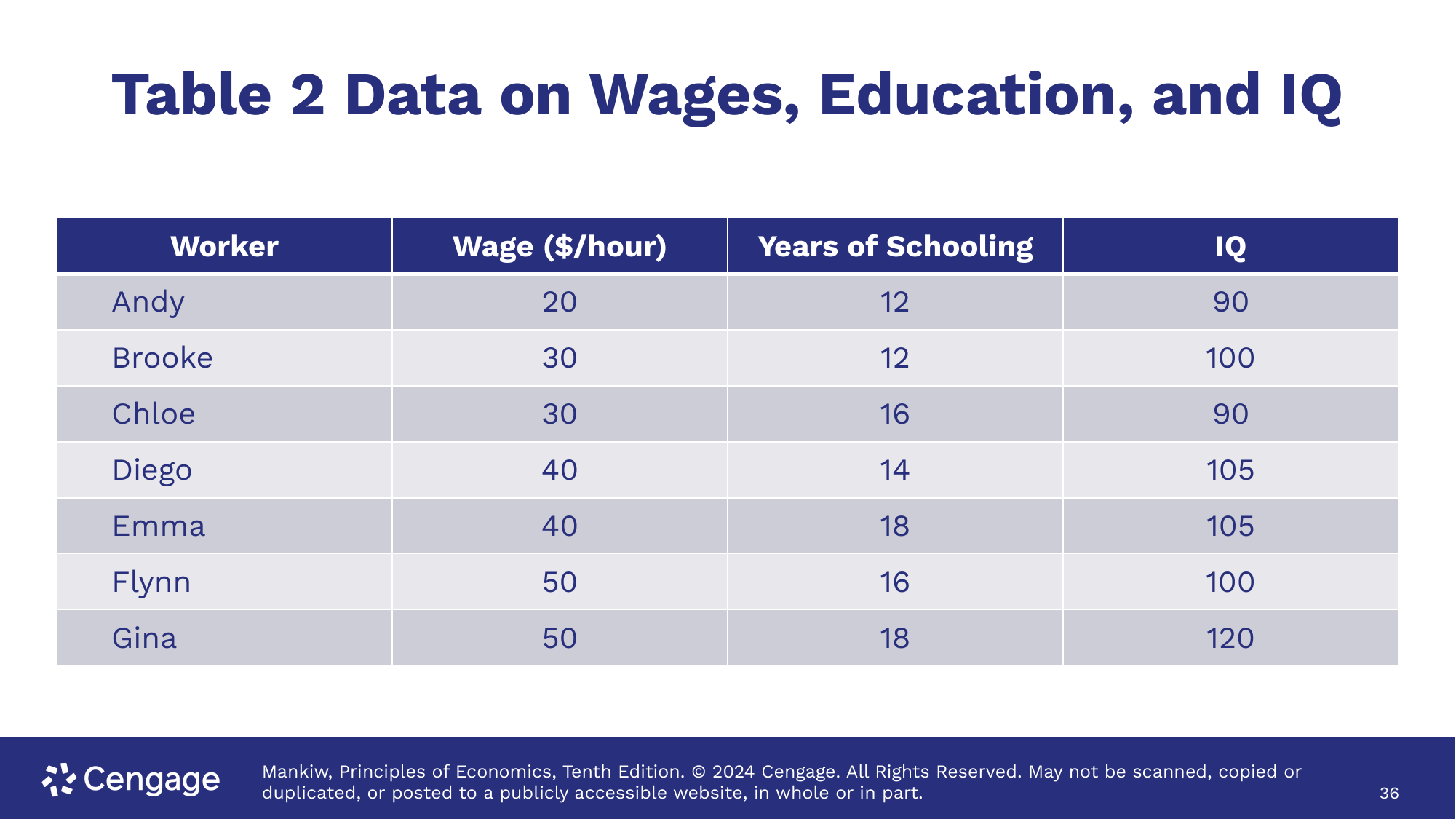

# Table 2 Data on Wages, Education, and IQ
| Worker | Wage ($/hour) | Years of Schooling | IQ |
| --- | --- | --- | --- |
| Andy | 20 | 12 | 90 |
| Brooke | 30 | 12 | 100 |
| Chloe | 30 | 16 | 90 |
| Diego | 40 | 14 | 105 |
| Emma | 40 | 18 | 105 |
| Flynn | 50 | 16 | 100 |
| Gina | 50 | 18 | 120 |